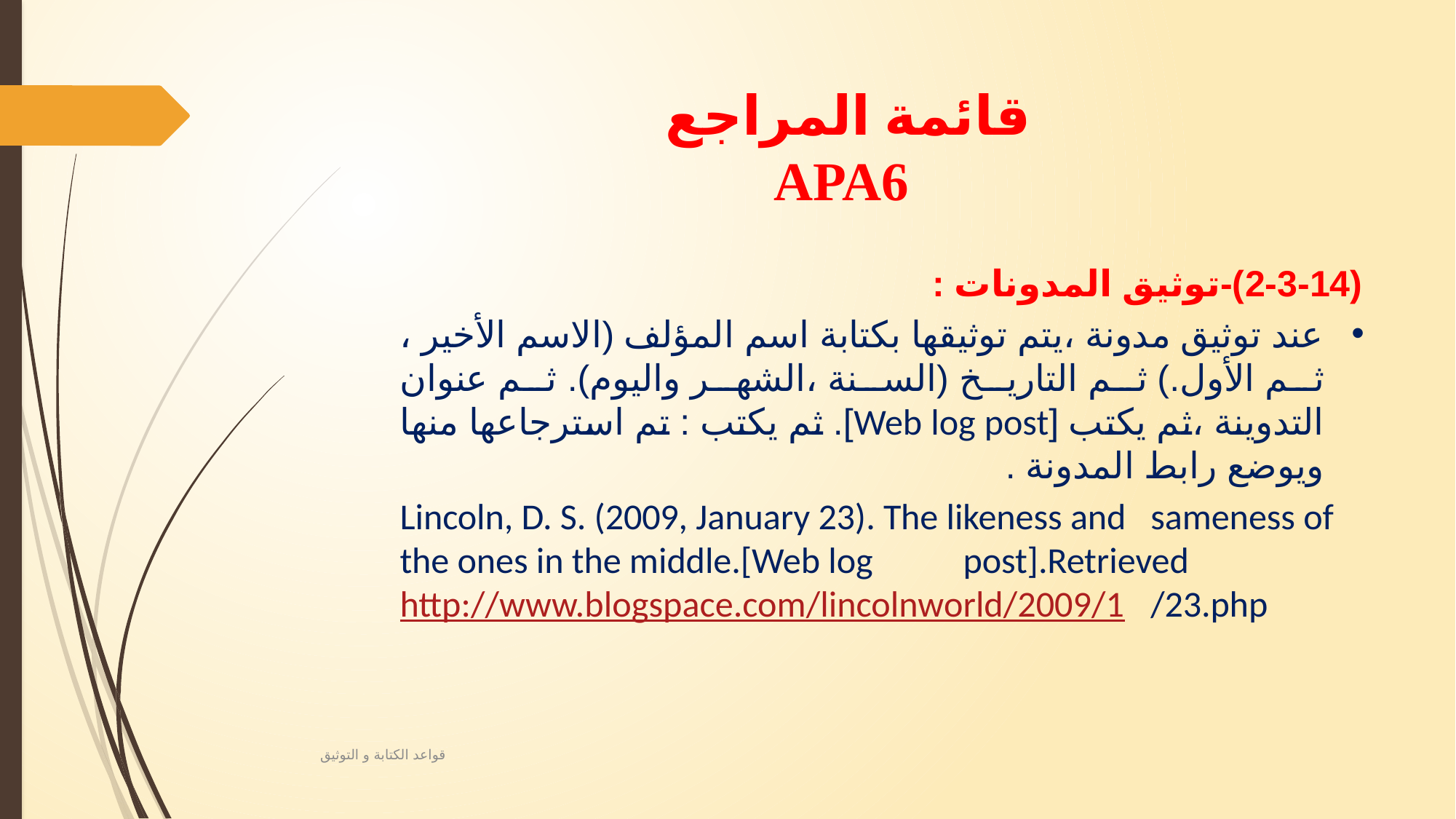

# قائمة المراجع APA6
(2-3-14)-توثيق المدونات :
عند توثيق مدونة ،يتم توثيقها بكتابة اسم المؤلف (الاسم الأخير ، ثم الأول.) ثم التاريخ (السنة ،الشهر واليوم). ثم عنوان التدوينة ،ثم يكتب [Web log post]. ثم يكتب : تم استرجاعها منها ويوضع رابط المدونة .
Lincoln, D. S. (2009, January 23). The likeness and 	sameness of the ones in the middle.[Web log 	post].Retrieved  	http://www.blogspace.com/lincolnworld/2009/1	/23.php

قواعد الكتابة و التوثيق